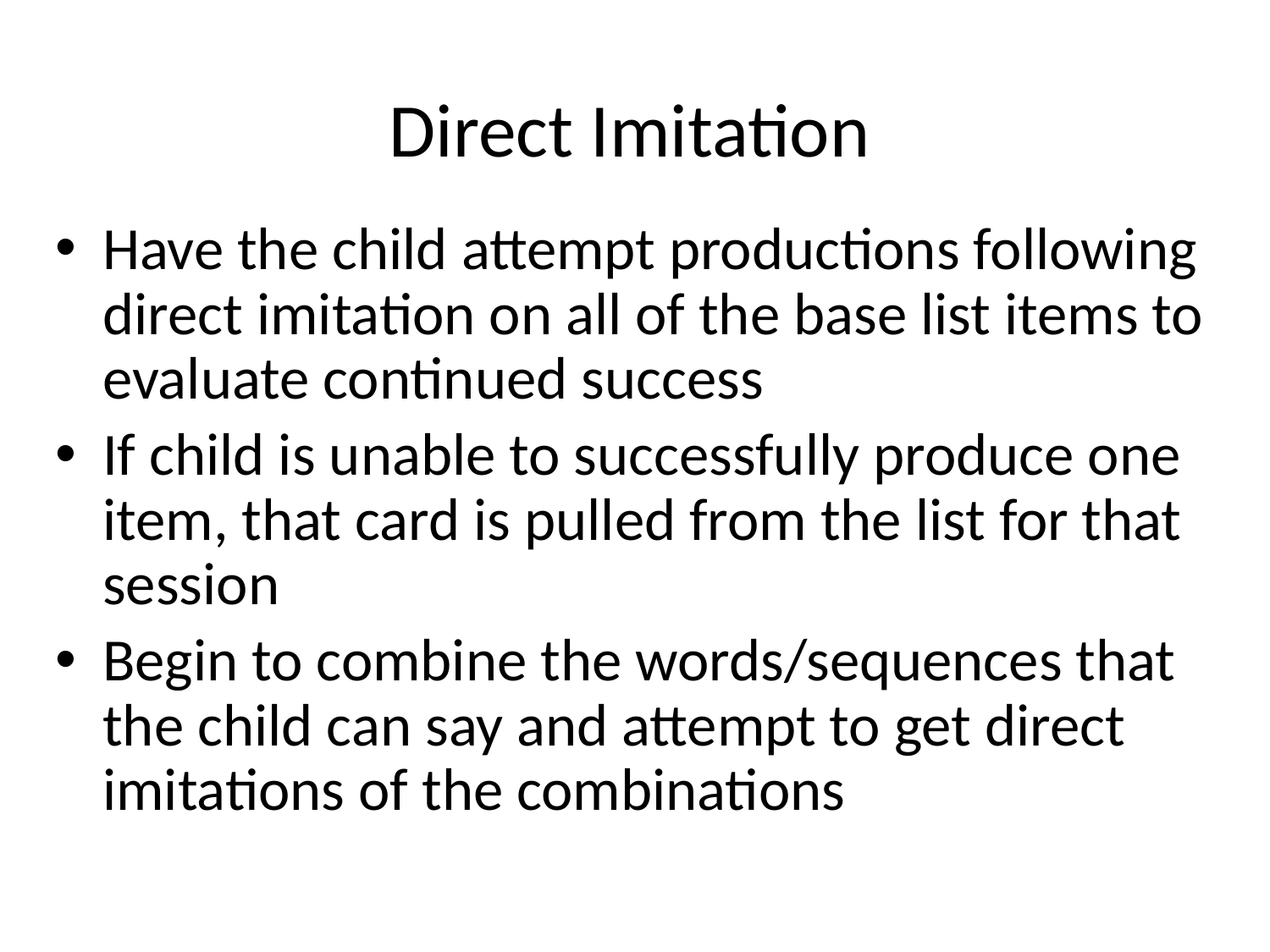

# Direct Imitation
Have the child attempt productions following direct imitation on all of the base list items to evaluate continued success
If child is unable to successfully produce one item, that card is pulled from the list for that session
Begin to combine the words/sequences that the child can say and attempt to get direct imitations of the combinations